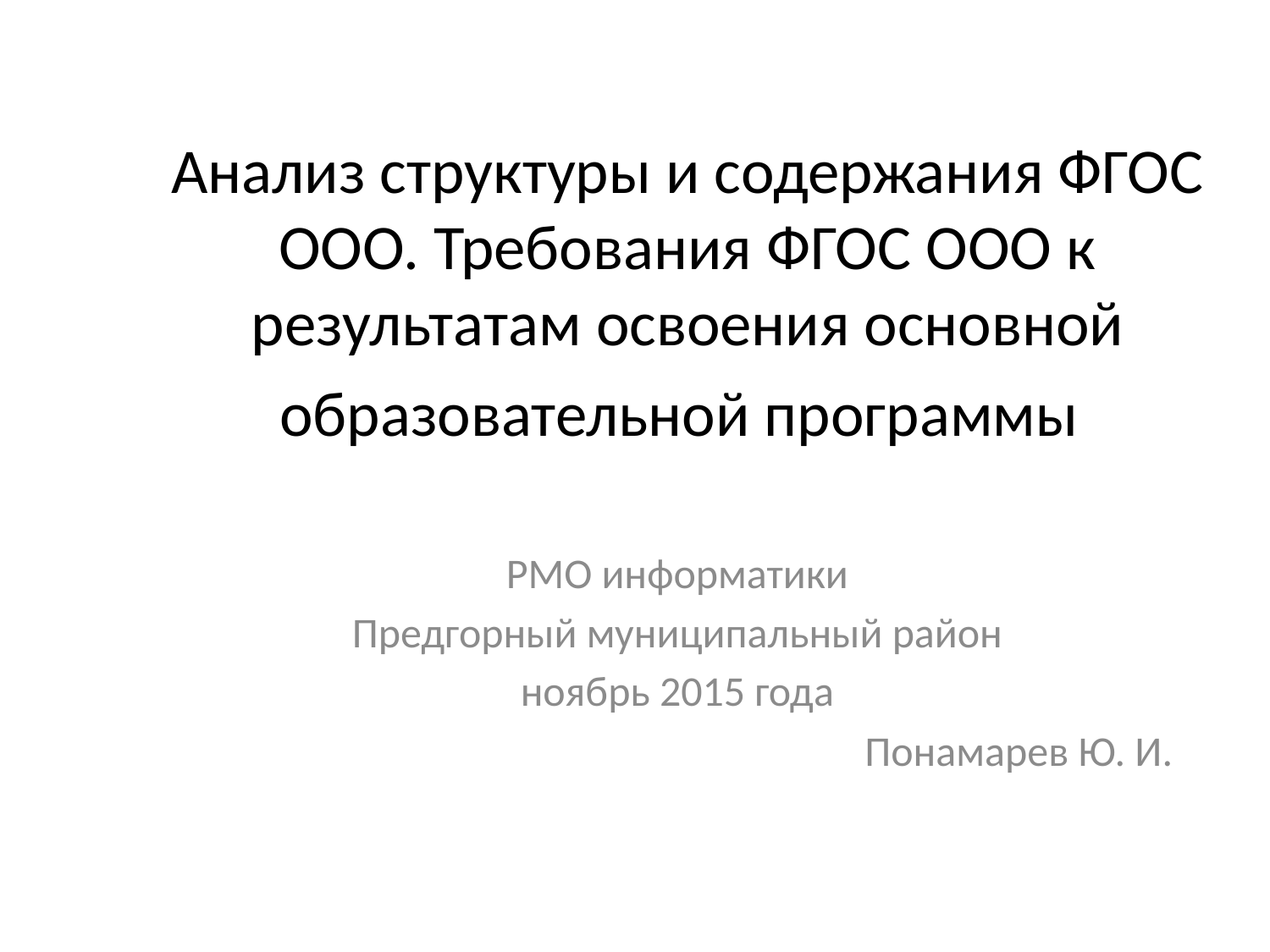

# Анализ структуры и содержания ФГОС ООО. Требования ФГОС ООО к результатам освоения основной образовательной программы
РМО информатики
Предгорный муниципальный район
ноябрь 2015 года
Понамарев Ю. И.